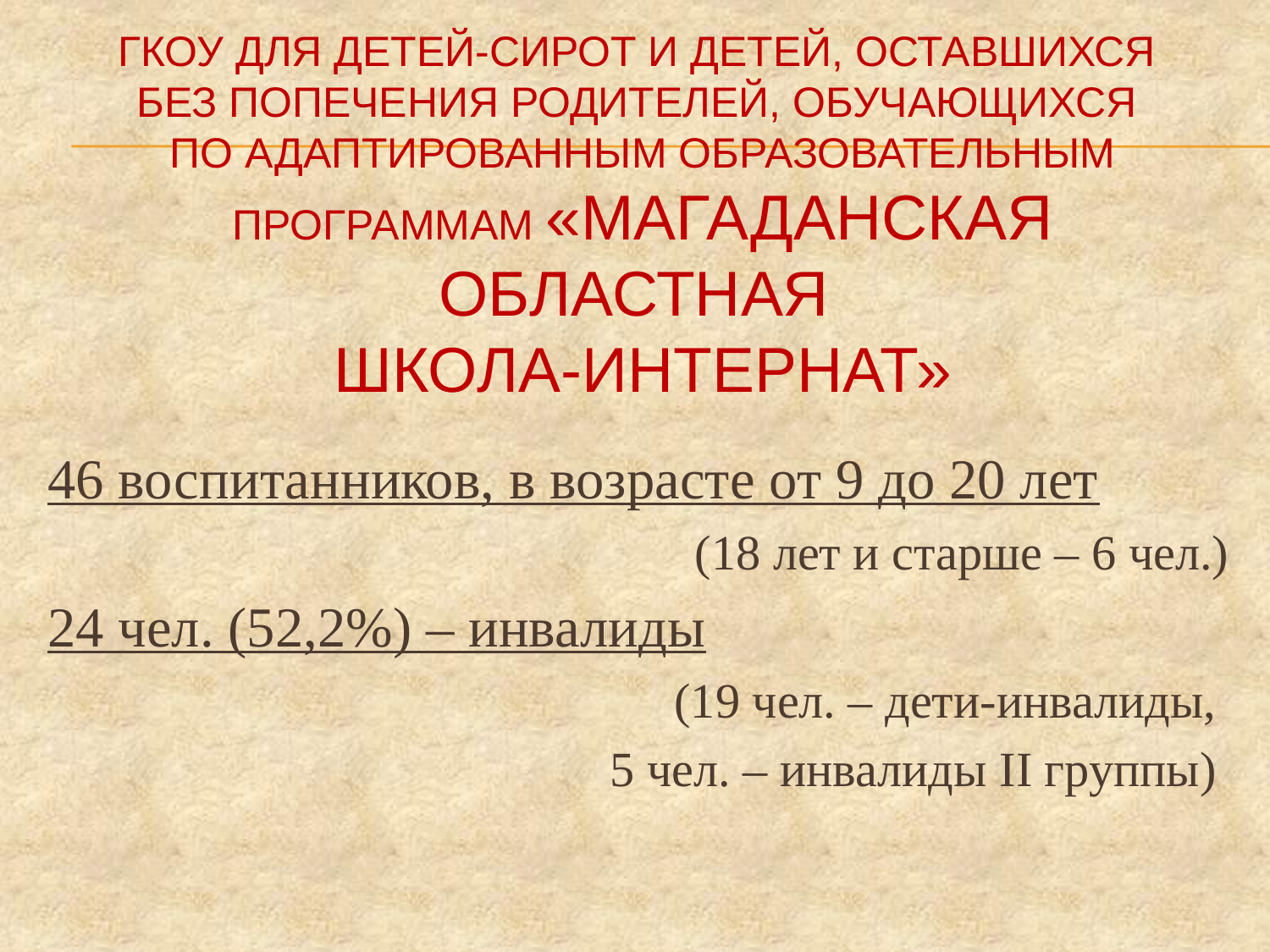

# ГКОУ для детей-сирот и детей, оставшихся без попечения родителей, обучающихся по адаптированным образовательным программам «Магаданская областная школа-интернат»
46 воспитанников, в возрасте от 9 до 20 лет
(18 лет и старше – 6 чел.)
24 чел. (52,2%) – инвалиды
(19 чел. – дети-инвалиды,
5 чел. – инвалиды II группы)